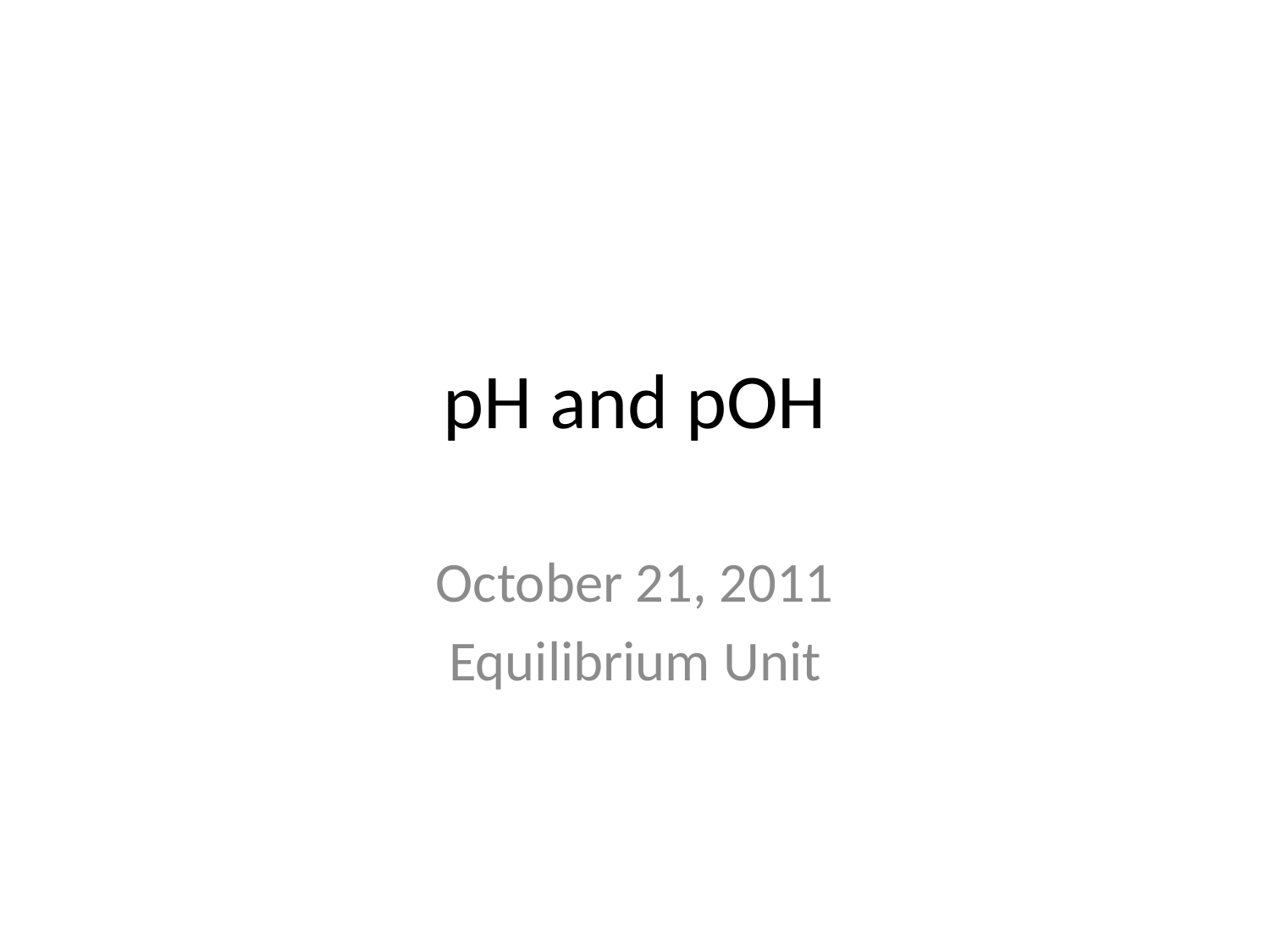

# pH and pOH
October 21, 2011
Equilibrium Unit